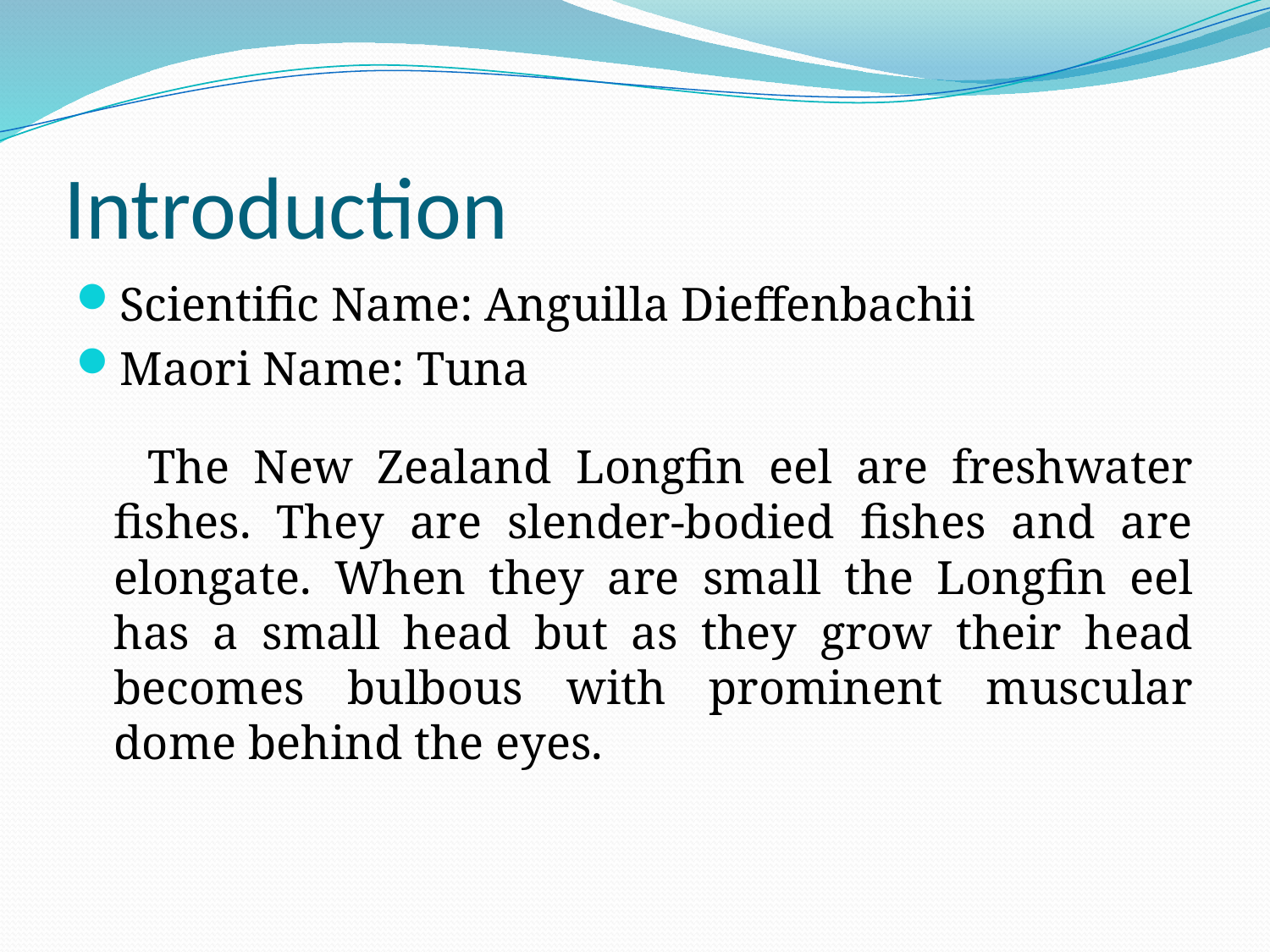

# Introduction
Scientific Name: Anguilla Dieffenbachii
Maori Name: Tuna

   The New Zealand Longfin eel are freshwater fishes. They are slender-bodied fishes and are elongate. When they are small the Longfin eel has a small head but as they grow their head becomes bulbous with prominent muscular dome behind the eyes.